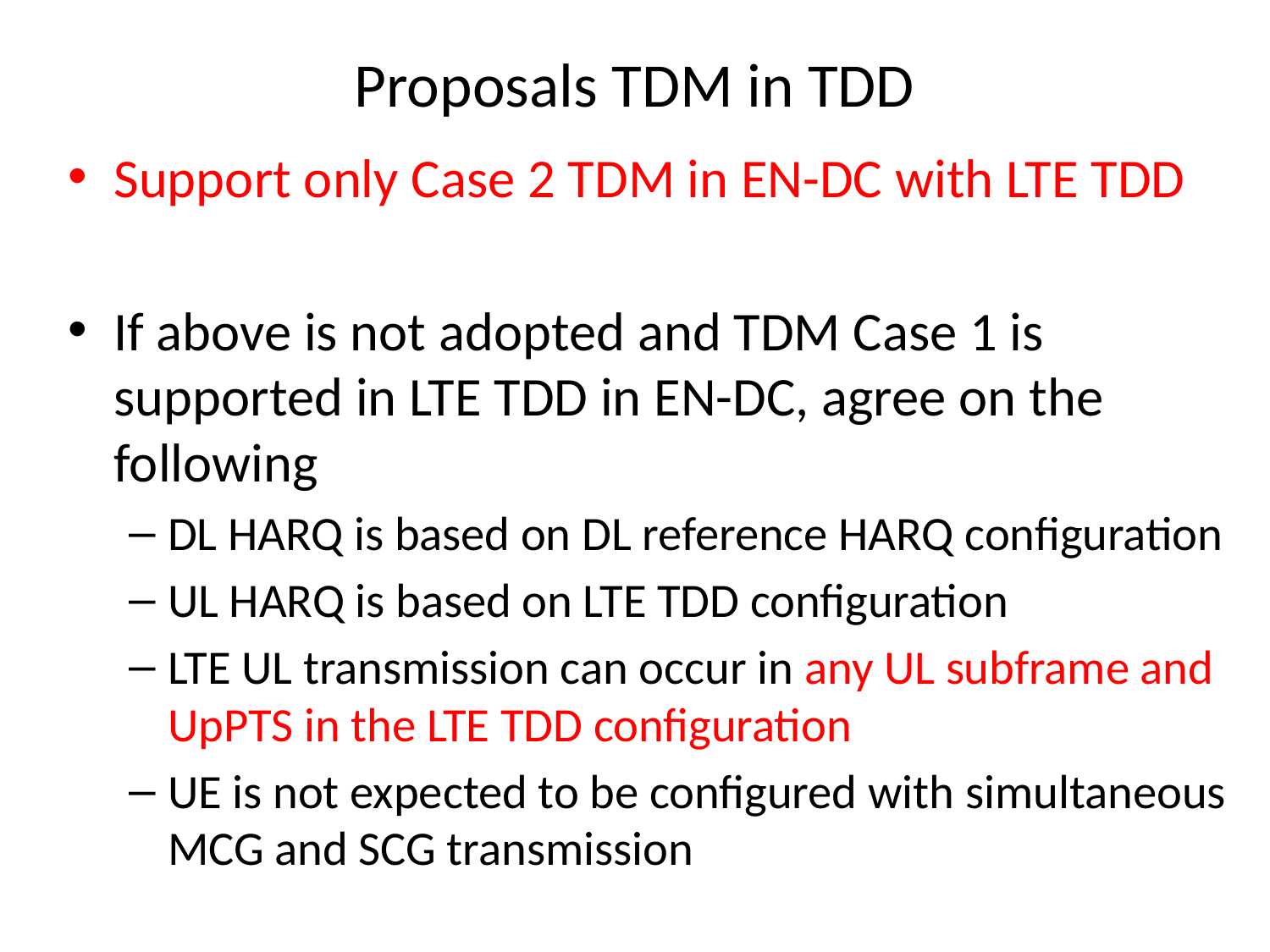

# Proposals TDM in TDD
Support only Case 2 TDM in EN-DC with LTE TDD

If above is not adopted and TDM Case 1 is supported in LTE TDD in EN-DC, agree on the following
DL HARQ is based on DL reference HARQ configuration
UL HARQ is based on LTE TDD configuration
LTE UL transmission can occur in any UL subframe and UpPTS in the LTE TDD configuration
UE is not expected to be configured with simultaneous MCG and SCG transmission